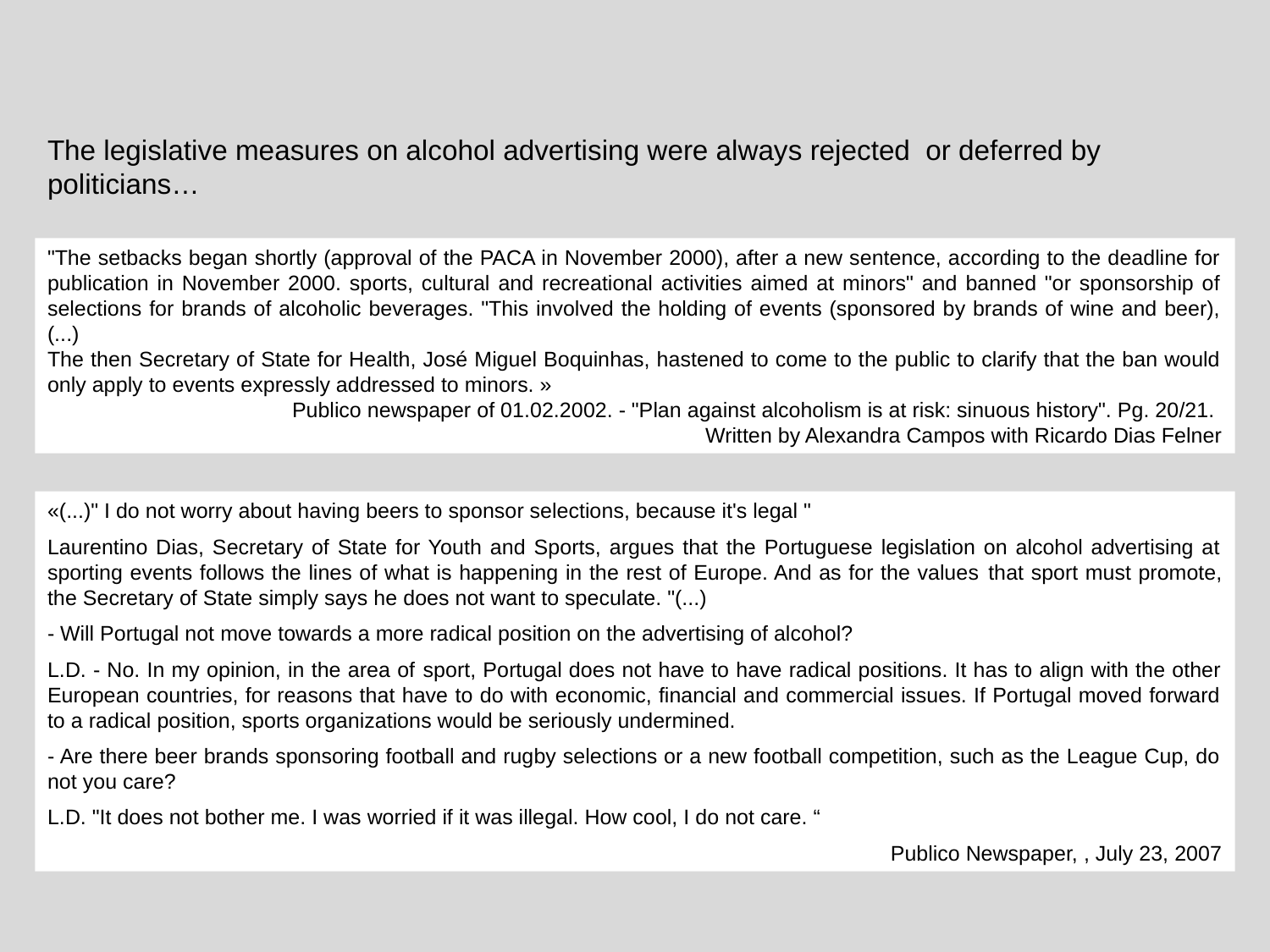

The legislative measures on alcohol advertising were always rejected  or deferred by politicians…
"The setbacks began shortly (approval of the PACA in November 2000), after a new sentence, according to the deadline for publication in November 2000. sports, cultural and recreational activities aimed at minors" and banned "or sponsorship of selections for brands of alcoholic beverages. "This involved the holding of events (sponsored by brands of wine and beer), (...)
The then Secretary of State for Health, José Miguel Boquinhas, hastened to come to the public to clarify that the ban would only apply to events expressly addressed to minors. »
Publico newspaper of 01.02.2002. - "Plan against alcoholism is at risk: sinuous history". Pg. 20/21.
Written by Alexandra Campos with Ricardo Dias Felner
«(...)" I do not worry about having beers to sponsor selections, because it's legal "
Laurentino Dias, Secretary of State for Youth and Sports, argues that the Portuguese legislation on alcohol advertising at sporting events follows the lines of what is happening in the rest of Europe. And as for the values ​​that sport must promote, the Secretary of State simply says he does not want to speculate. "(...)
- Will Portugal not move towards a more radical position on the advertising of alcohol?
L.D. - No. In my opinion, in the area of ​​sport, Portugal does not have to have radical positions. It has to align with the other European countries, for reasons that have to do with economic, financial and commercial issues. If Portugal moved forward to a radical position, sports organizations would be seriously undermined.
- Are there beer brands sponsoring football and rugby selections or a new football competition, such as the League Cup, do not you care?
L.D. "It does not bother me. I was worried if it was illegal. How cool, I do not care. “
Publico Newspaper, , July 23, 2007